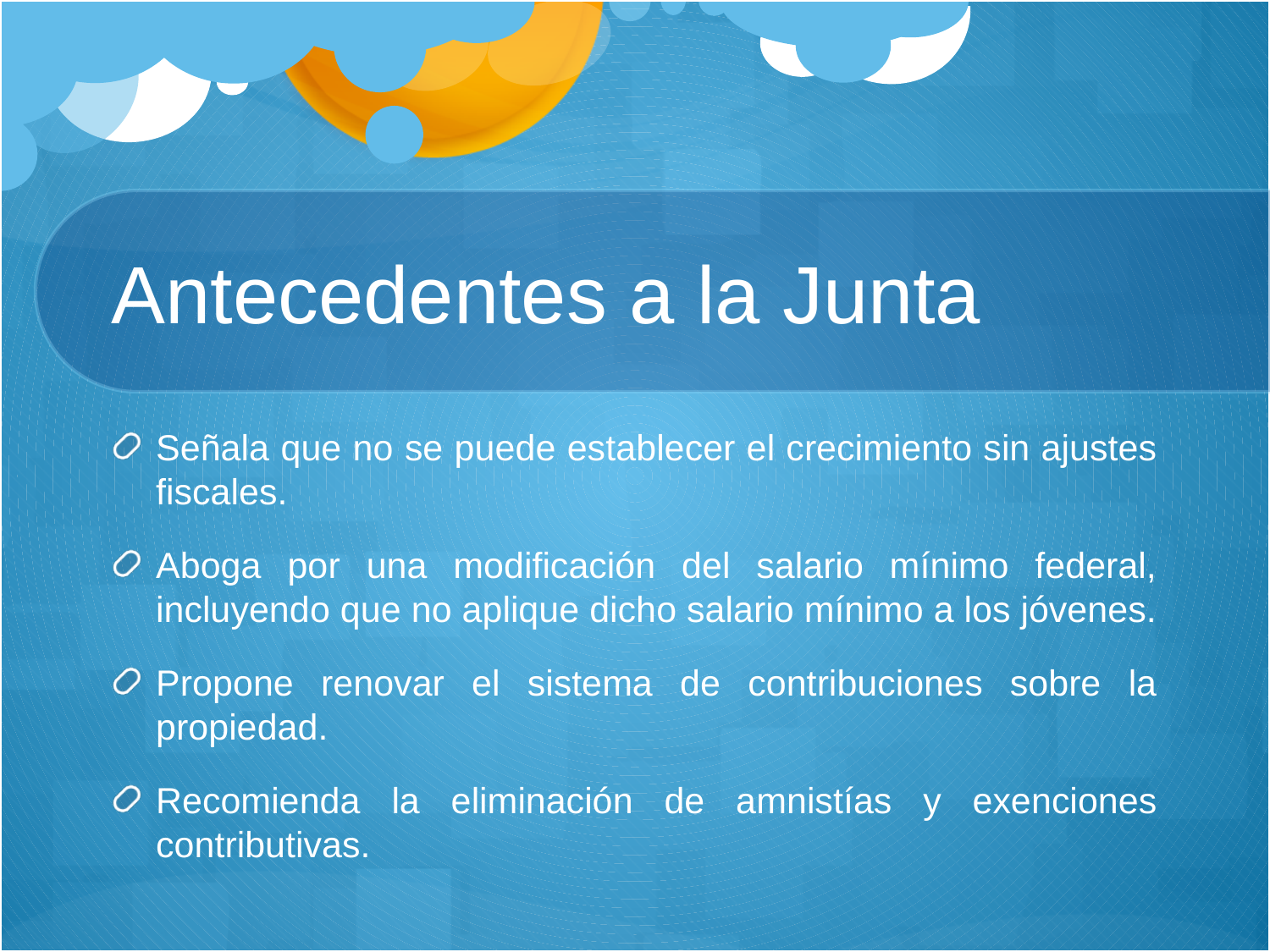

# Antecedentes a la Junta
Señala que no se puede establecer el crecimiento sin ajustes fiscales.
Aboga por una modificación del salario mínimo federal, incluyendo que no aplique dicho salario mínimo a los jóvenes.
Propone renovar el sistema de contribuciones sobre la propiedad.
Recomienda la eliminación de amnistías y exenciones contributivas.